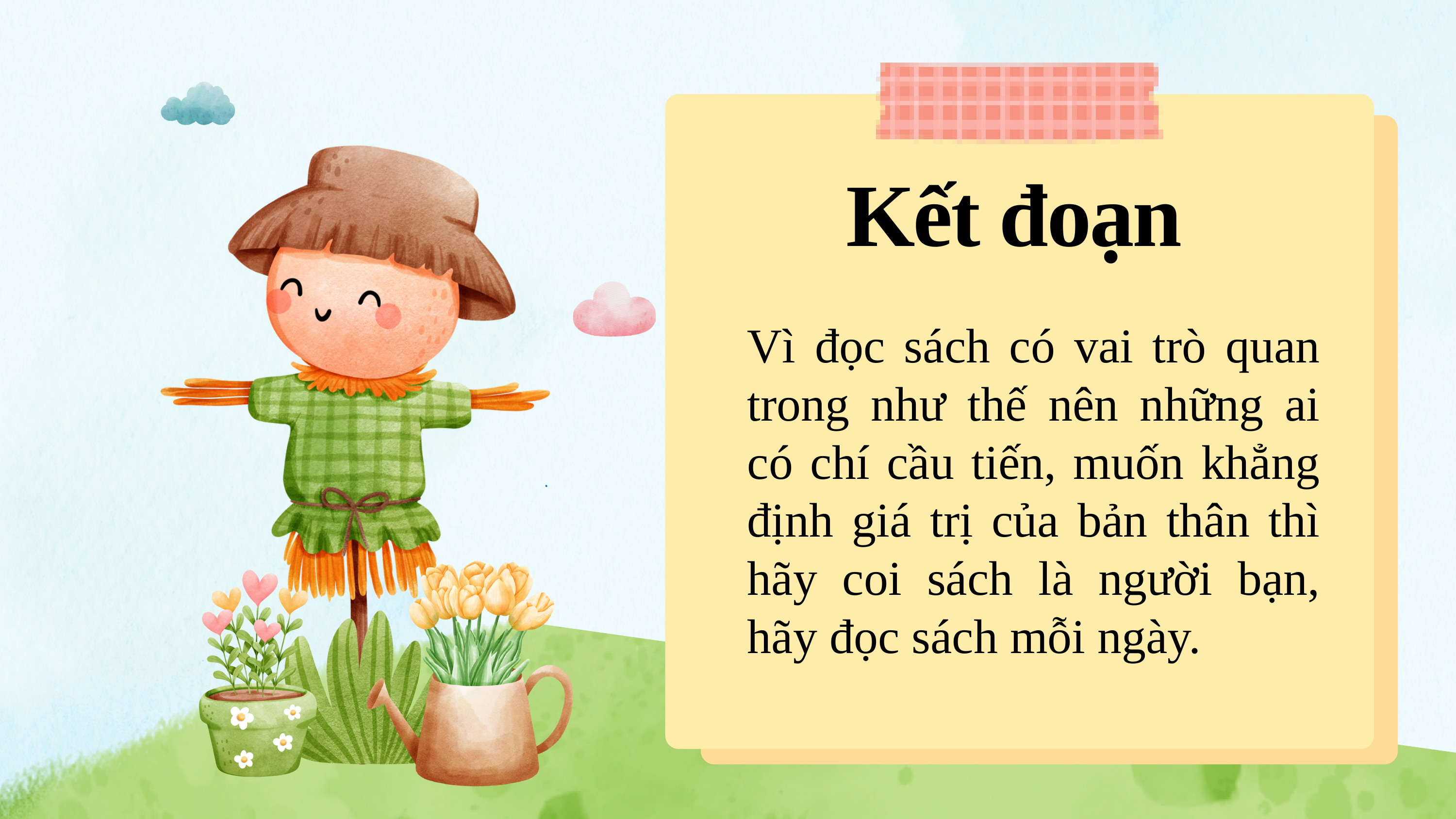

Kết đoạn

Vì đọc sách có vai trò quan trong như thế nên những ai có chí cầu tiến, muốn khẳng định giá trị của bản thân thì hãy coi sách là người bạn, hãy đọc sách mỗi ngày.